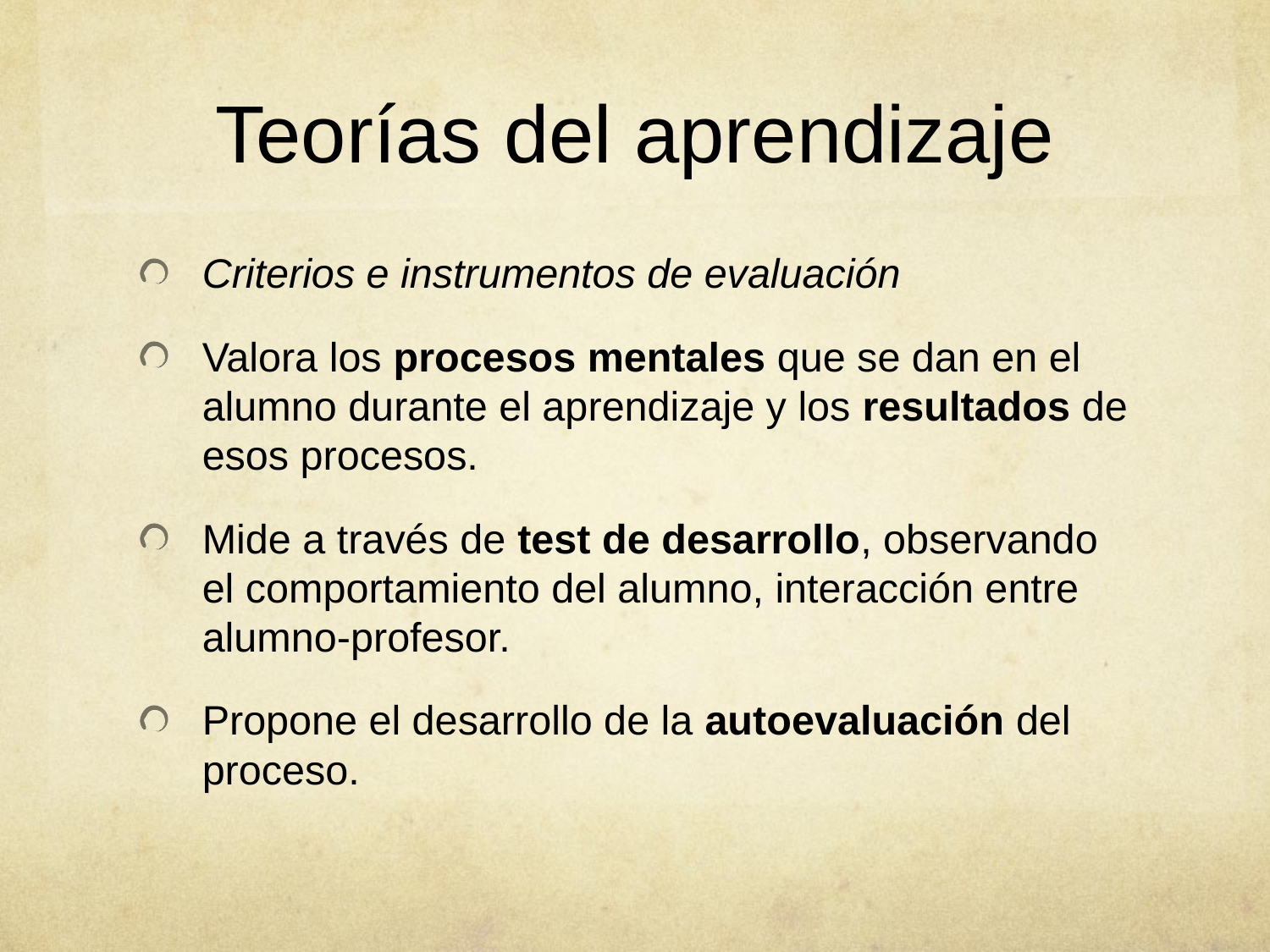

# Teorías del aprendizaje
Criterios e instrumentos de evaluación
Valora los procesos mentales que se dan en el alumno durante el aprendizaje y los resultados de esos procesos.
Mide a través de test de desarrollo, observando el comportamiento del alumno, interacción entre alumno-profesor.
Propone el desarrollo de la autoevaluación del proceso.